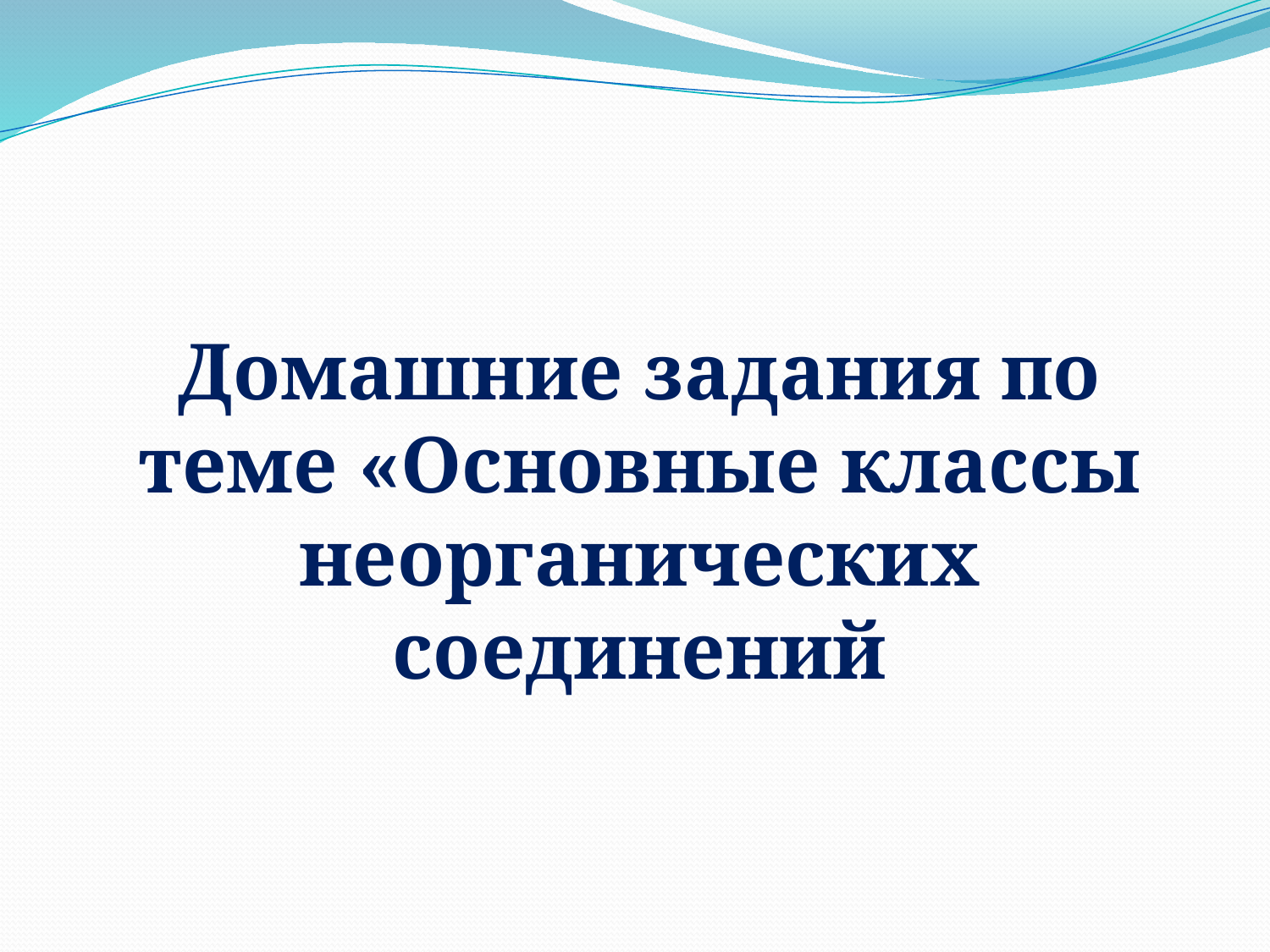

Домашние задания по теме «Основные классы неорганических соединений